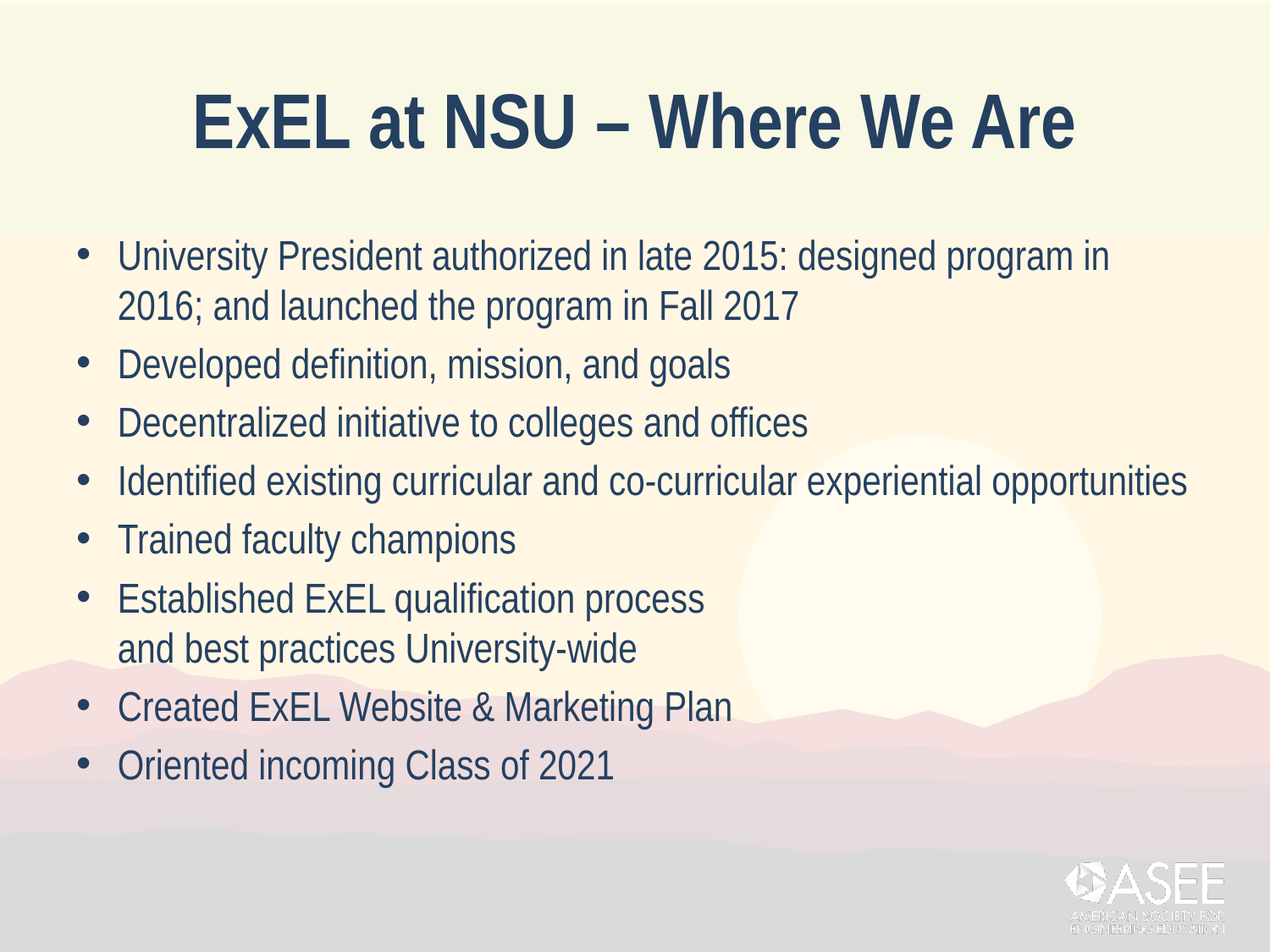

# ExEL at NSU – Where We Are
University President authorized in late 2015: designed program in 2016; and launched the program in Fall 2017
Developed definition, mission, and goals
Decentralized initiative to colleges and offices
Identified existing curricular and co-curricular experiential opportunities
Trained faculty champions
Established ExEL qualification process
and best practices University-wide
Created ExEL Website & Marketing Plan
Oriented incoming Class of 2021